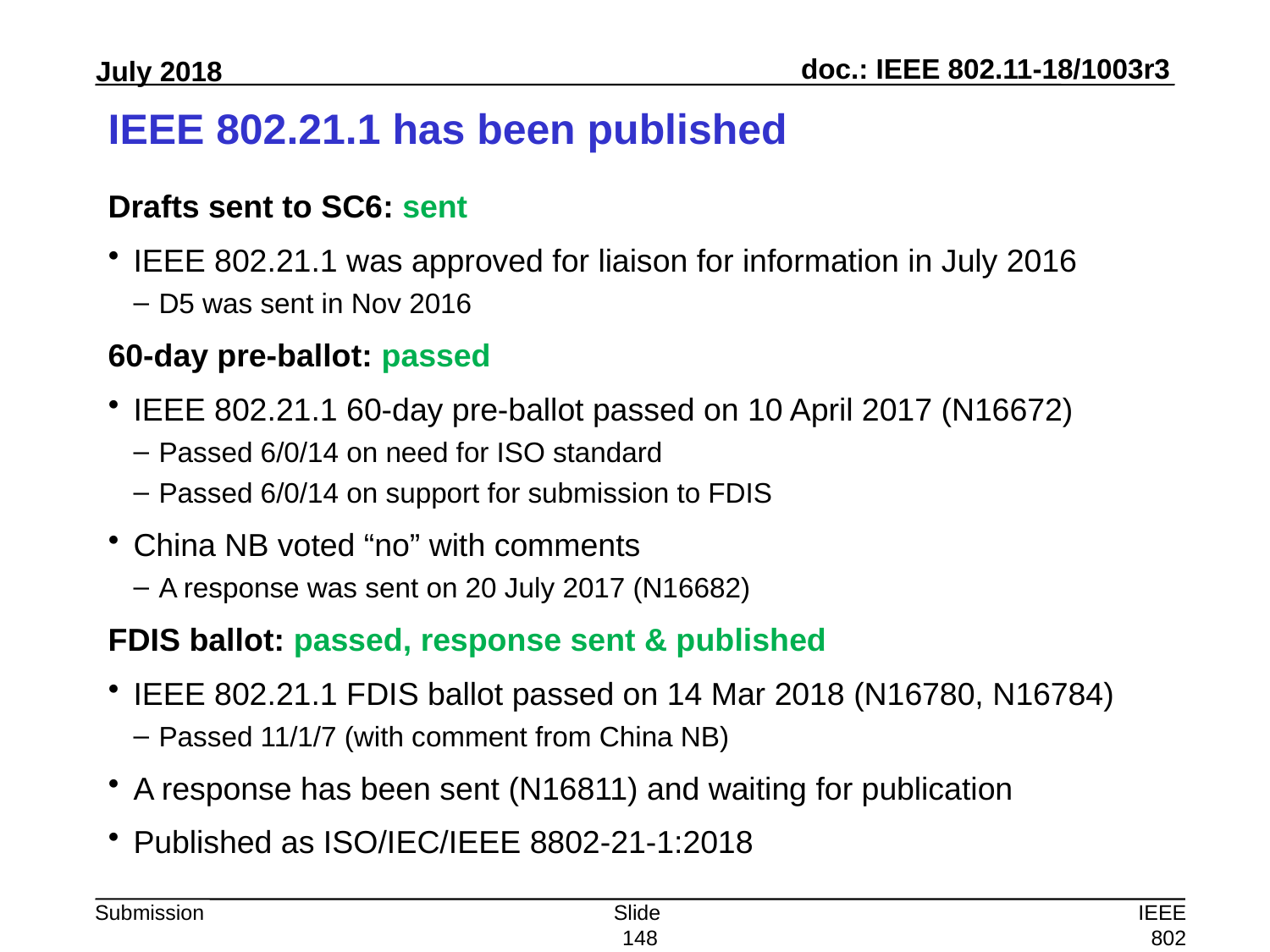

# IEEE 802.21.1 has been published
Drafts sent to SC6: sent
IEEE 802.21.1 was approved for liaison for information in July 2016
D5 was sent in Nov 2016
60-day pre-ballot: passed
IEEE 802.21.1 60-day pre-ballot passed on 10 April 2017 (N16672)
Passed 6/0/14 on need for ISO standard
Passed 6/0/14 on support for submission to FDIS
China NB voted “no” with comments
A response was sent on 20 July 2017 (N16682)
FDIS ballot: passed, response sent & published
IEEE 802.21.1 FDIS ballot passed on 14 Mar 2018 (N16780, N16784)
Passed 11/1/7 (with comment from China NB)
A response has been sent (N16811) and waiting for publication
Published as ISO/IEC/IEEE 8802-21-1:2018
Slide 148
IEEE 802